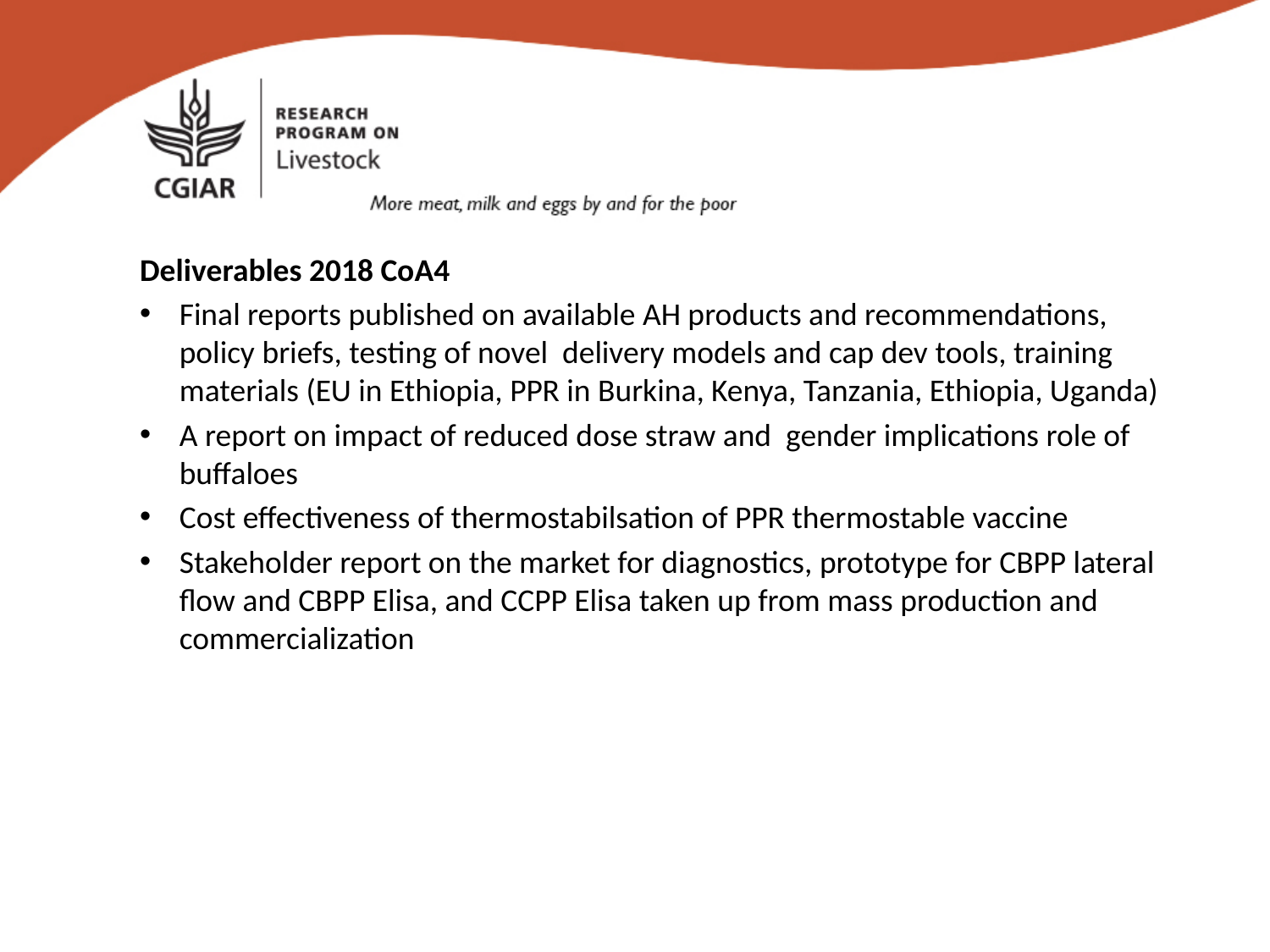

Deliverables 2018 CoA4
Final reports published on available AH products and recommendations, policy briefs, testing of novel  delivery models and cap dev tools, training materials (EU in Ethiopia, PPR in Burkina, Kenya, Tanzania, Ethiopia, Uganda)
A report on impact of reduced dose straw and  gender implications role of buffaloes
Cost effectiveness of thermostabilsation of PPR thermostable vaccine
Stakeholder report on the market for diagnostics, prototype for CBPP lateral flow and CBPP Elisa, and CCPP Elisa taken up from mass production and commercialization